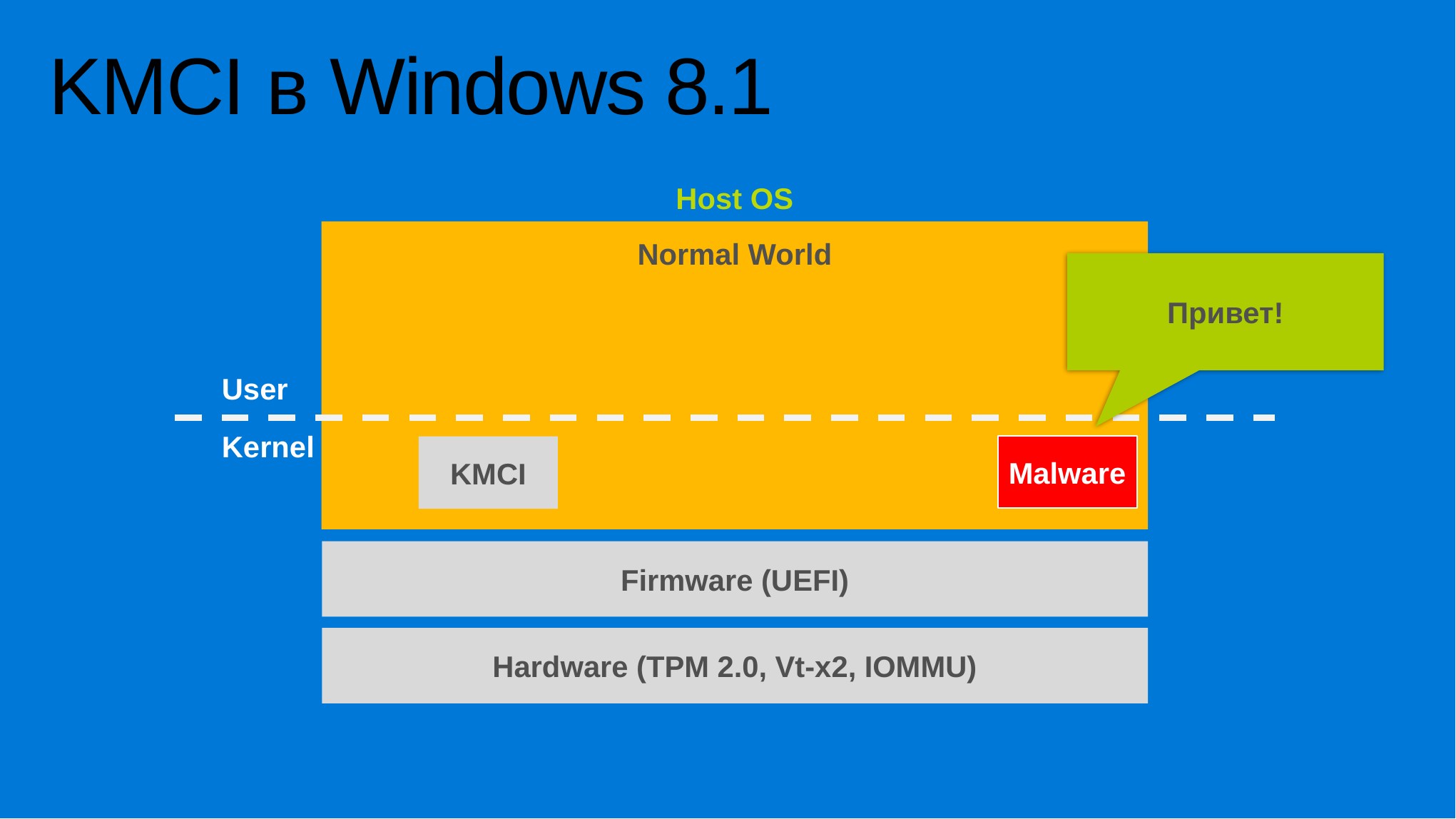

# KMCI в Windows 8.1
Host OS

User
Kernel
Normal World
Привет!
Malware
KMCI
Firmware (UEFI)
Hardware (TPM 2.0, Vt-x2, IOMMU)